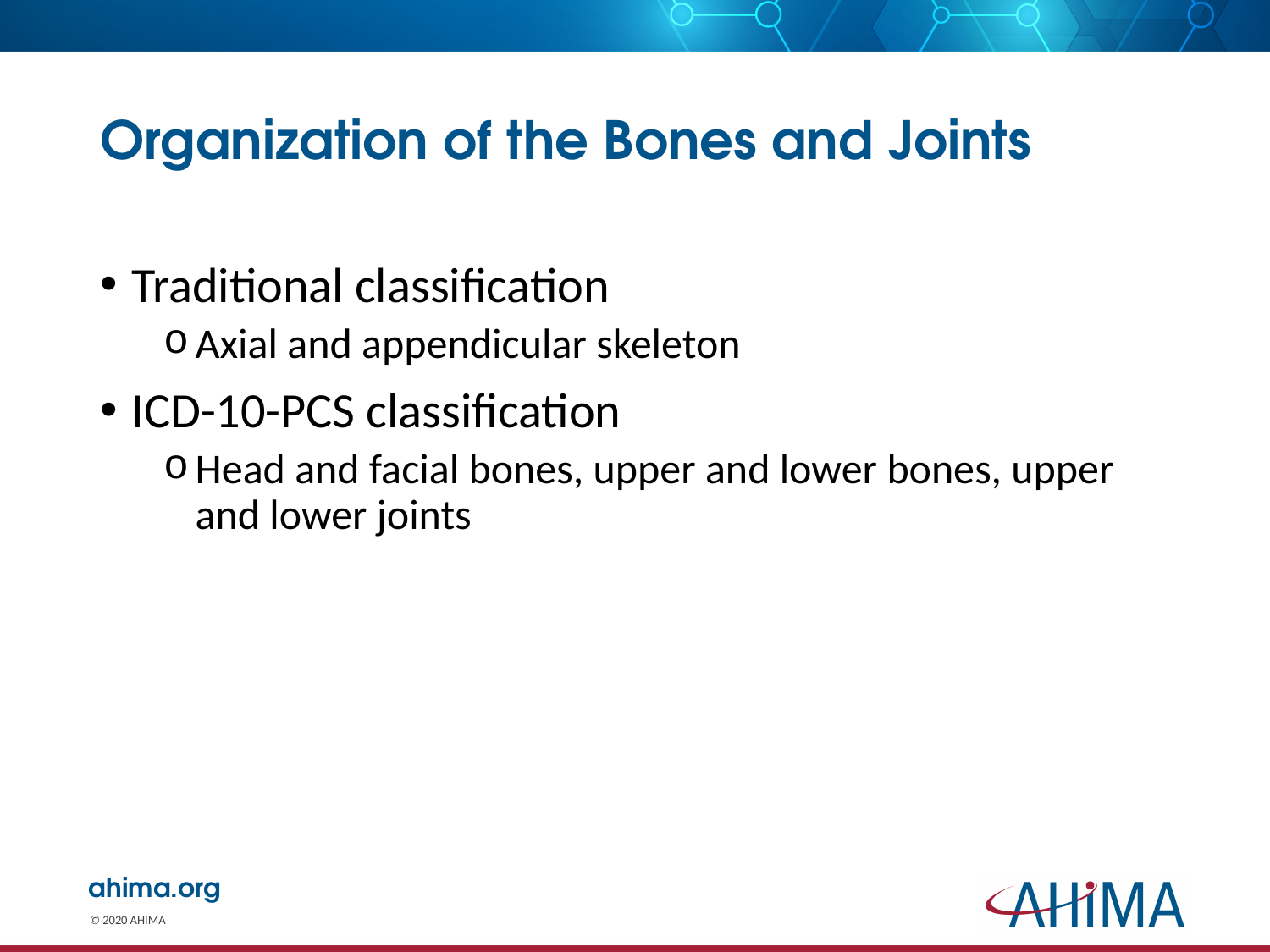

# Organization of the Bones and Joints
Traditional classification
Axial and appendicular skeleton
ICD-10-PCS classification
Head and facial bones, upper and lower bones, upper and lower joints